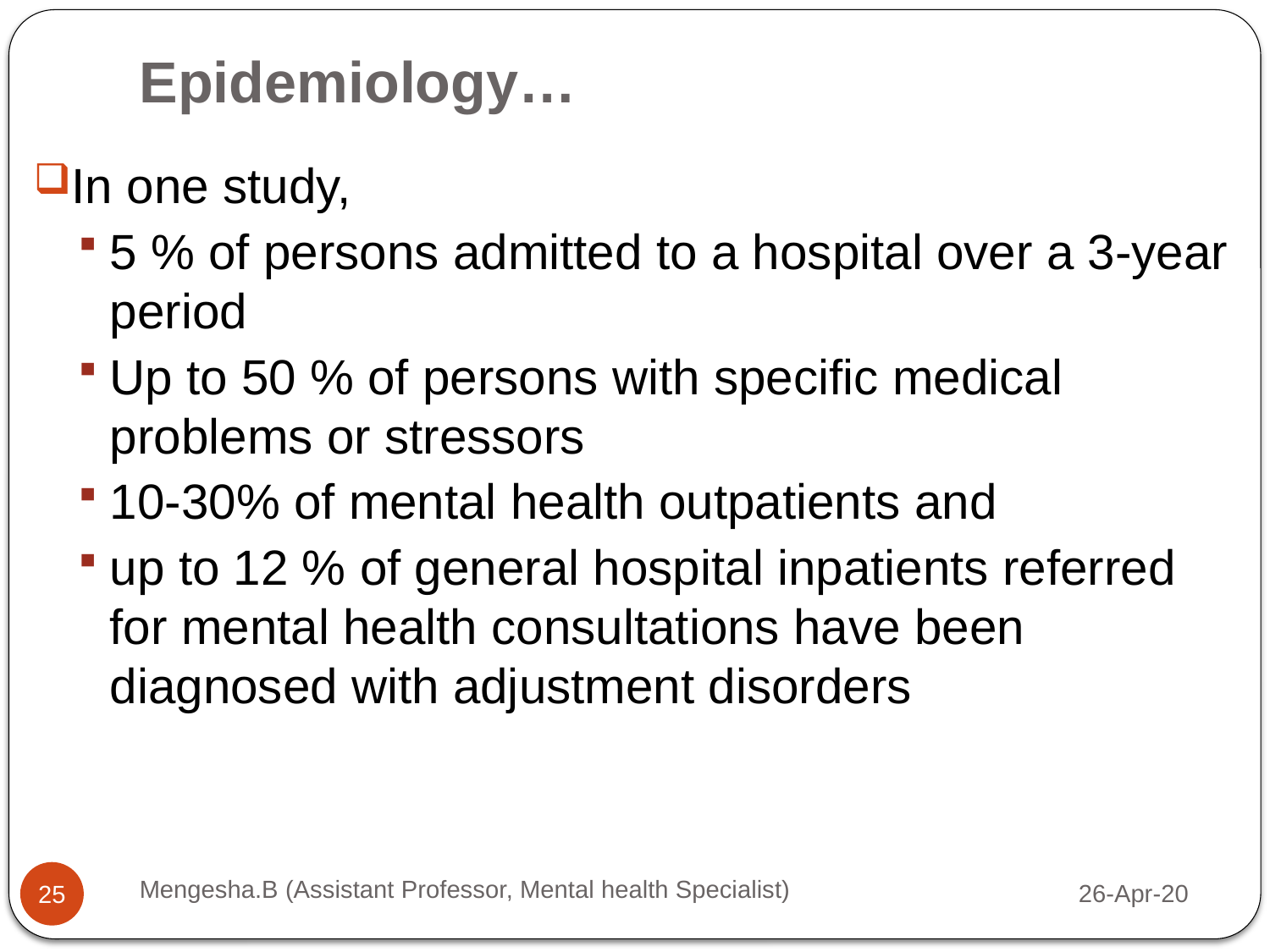

# Epidemiology…
In one study,
5 % of persons admitted to a hospital over a 3-year period
Up to 50 % of persons with specific medical problems or stressors
10-30% of mental health outpatients and
up to 12 % of general hospital inpatients referred for mental health consultations have been diagnosed with adjustment disorders
Mengesha.B (Assistant Professor, Mental health Specialist)
26-Apr-20
25